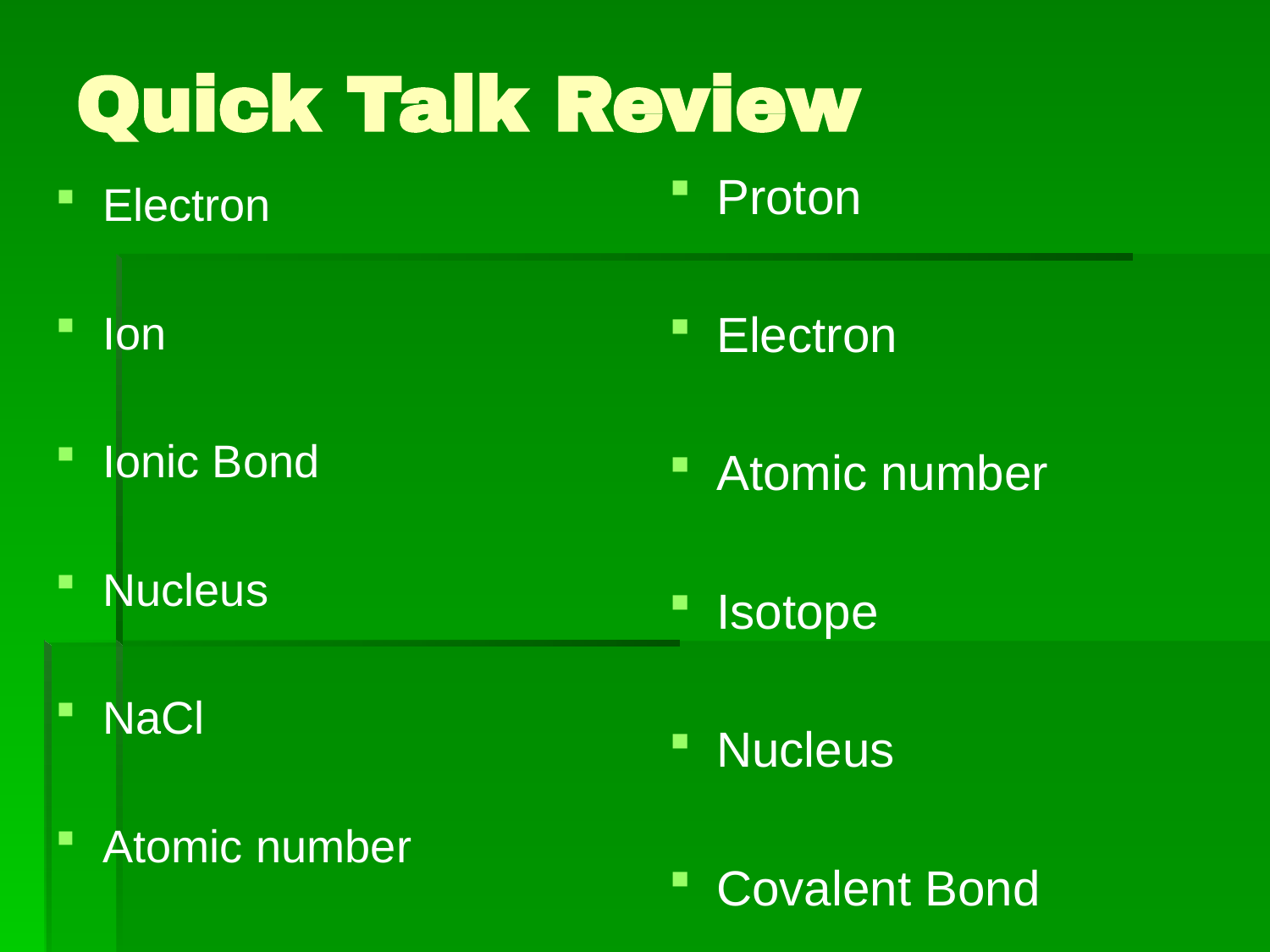

# Quick Talk Review
Proton

Electron

Atomic number

Isotope

Nucleus

Covalent Bond
Electron

Ion

Ionic Bond

Nucleus

NaCl

Atomic number